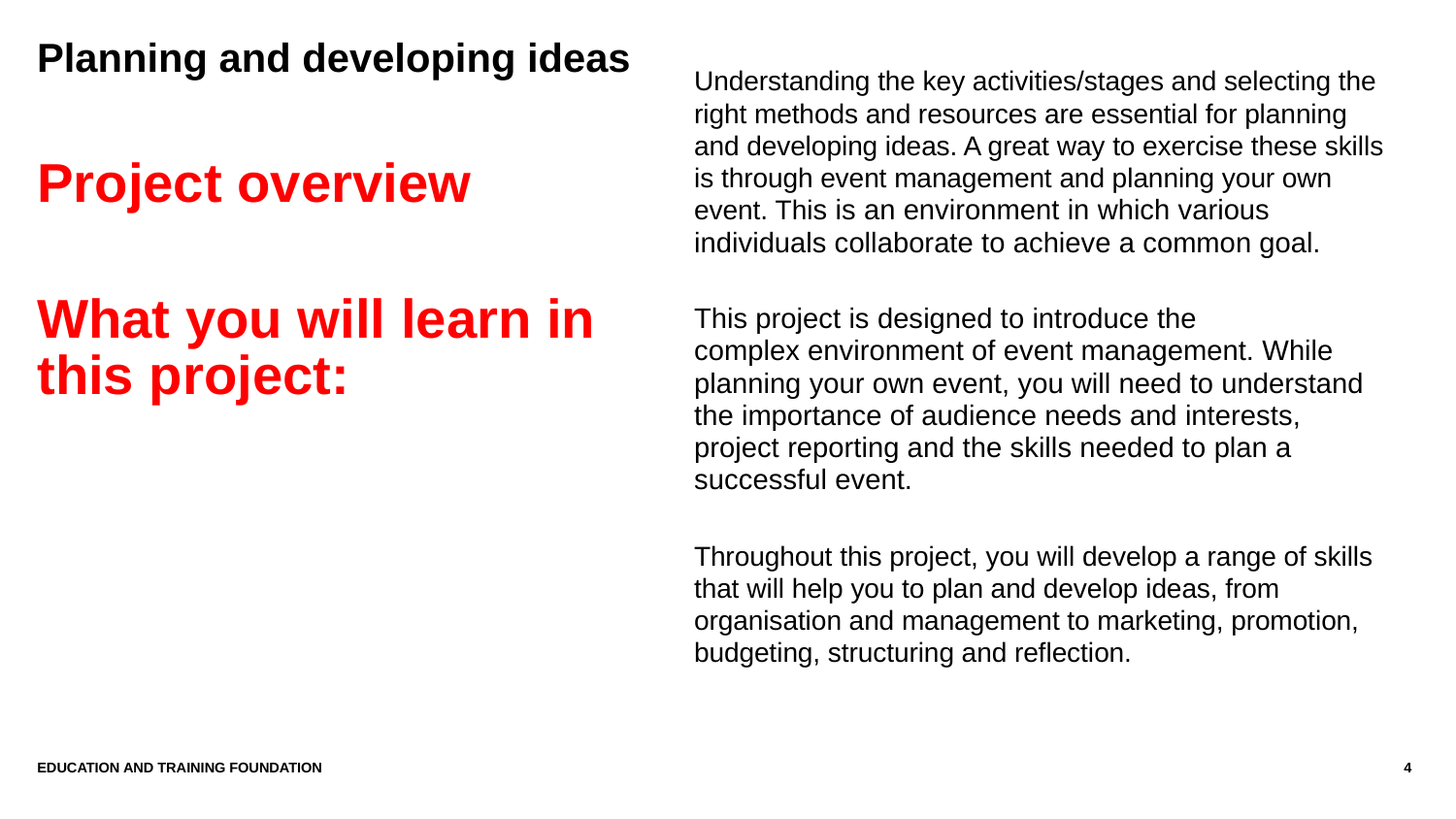

# Planning and developing ideas
Understanding the key activities/stages and selecting the right methods and resources are essential for planning and developing ideas. A great way to exercise these skills is through event management and planning your own event. This is an environment in which various individuals collaborate to achieve a common goal.

This project is designed to introduce the complex environment of event management. While planning your own event, you will need to understand the importance of audience needs and interests, project reporting and the skills needed to plan a successful event.

Throughout this project, you will develop a range of skills that will help you to plan and develop ideas, from organisation and management to marketing, promotion, budgeting, structuring and reflection.

Project overview

What you will learn in this project:
Education and Training Foundation
4